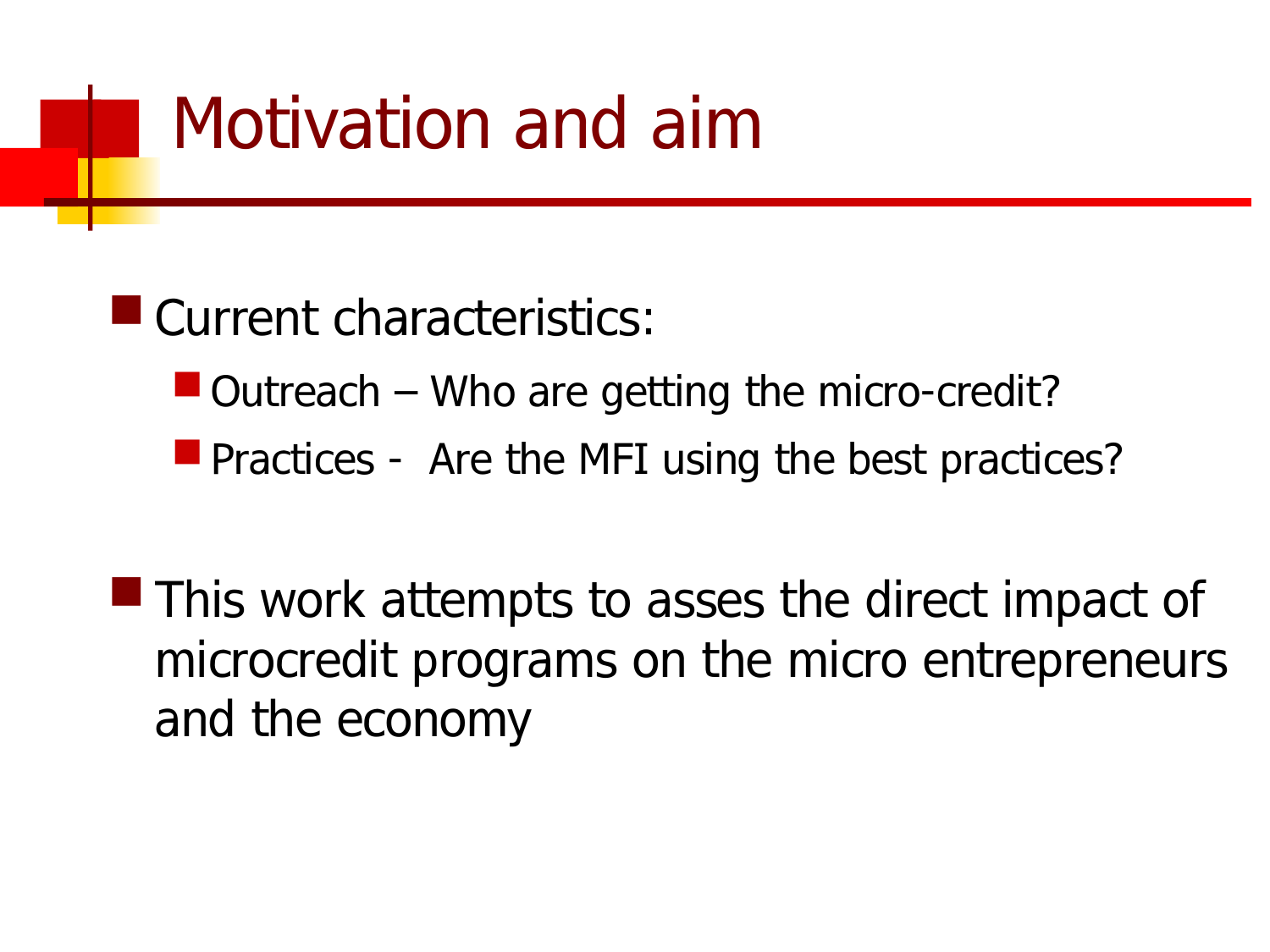

# Motivation and aim
Current characteristics:
Outreach – Who are getting the micro-credit?
Practices -  Are the MFI using the best practices?

This work attempts to asses the direct impact of microcredit programs on the micro entrepreneurs and the economy